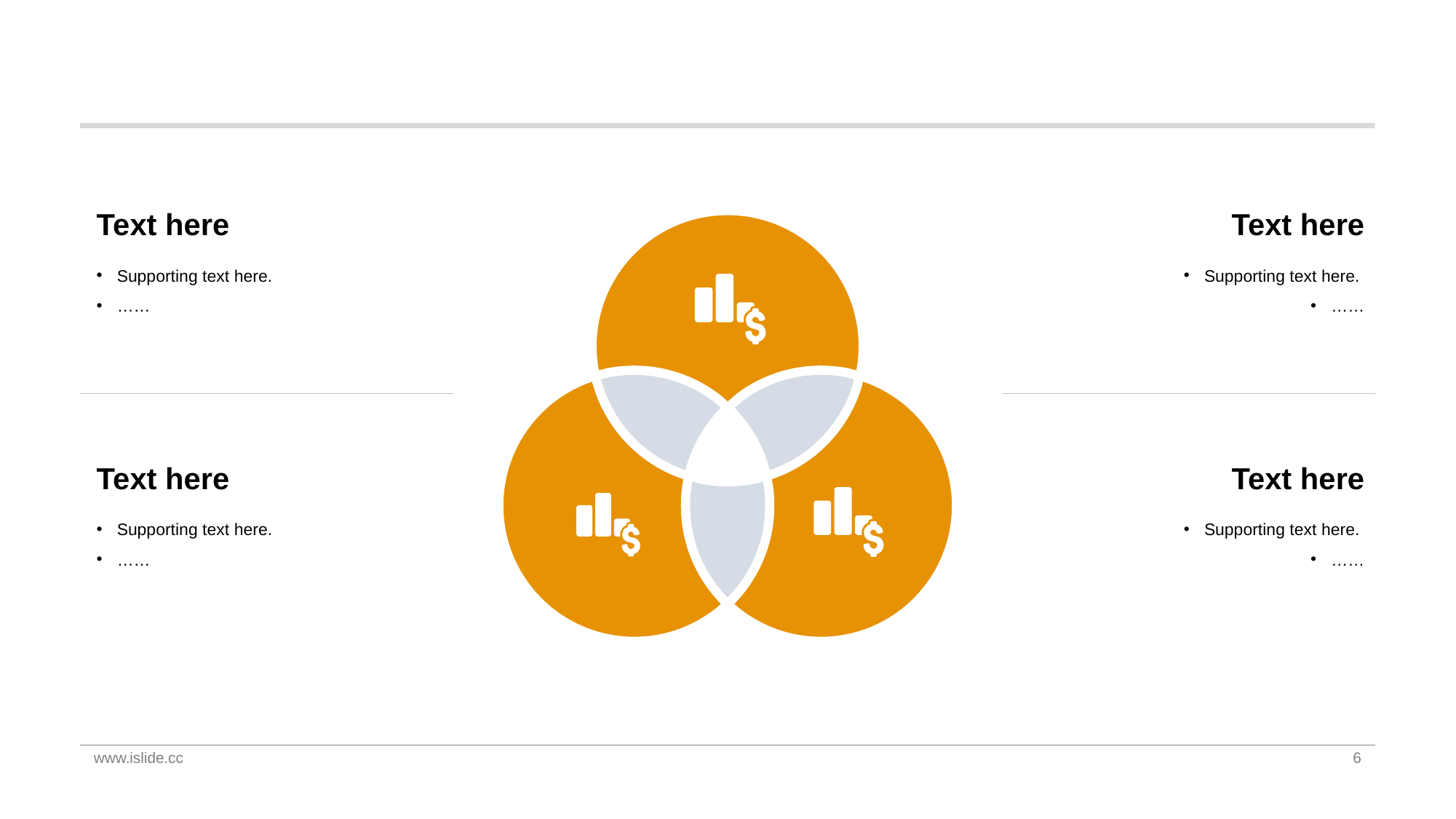

#
Text here
Text here

Supporting text here.
……
Supporting text here.
……

Text here
Text here

Supporting text here.
……
Supporting text here.
……
www.islide.cc
6